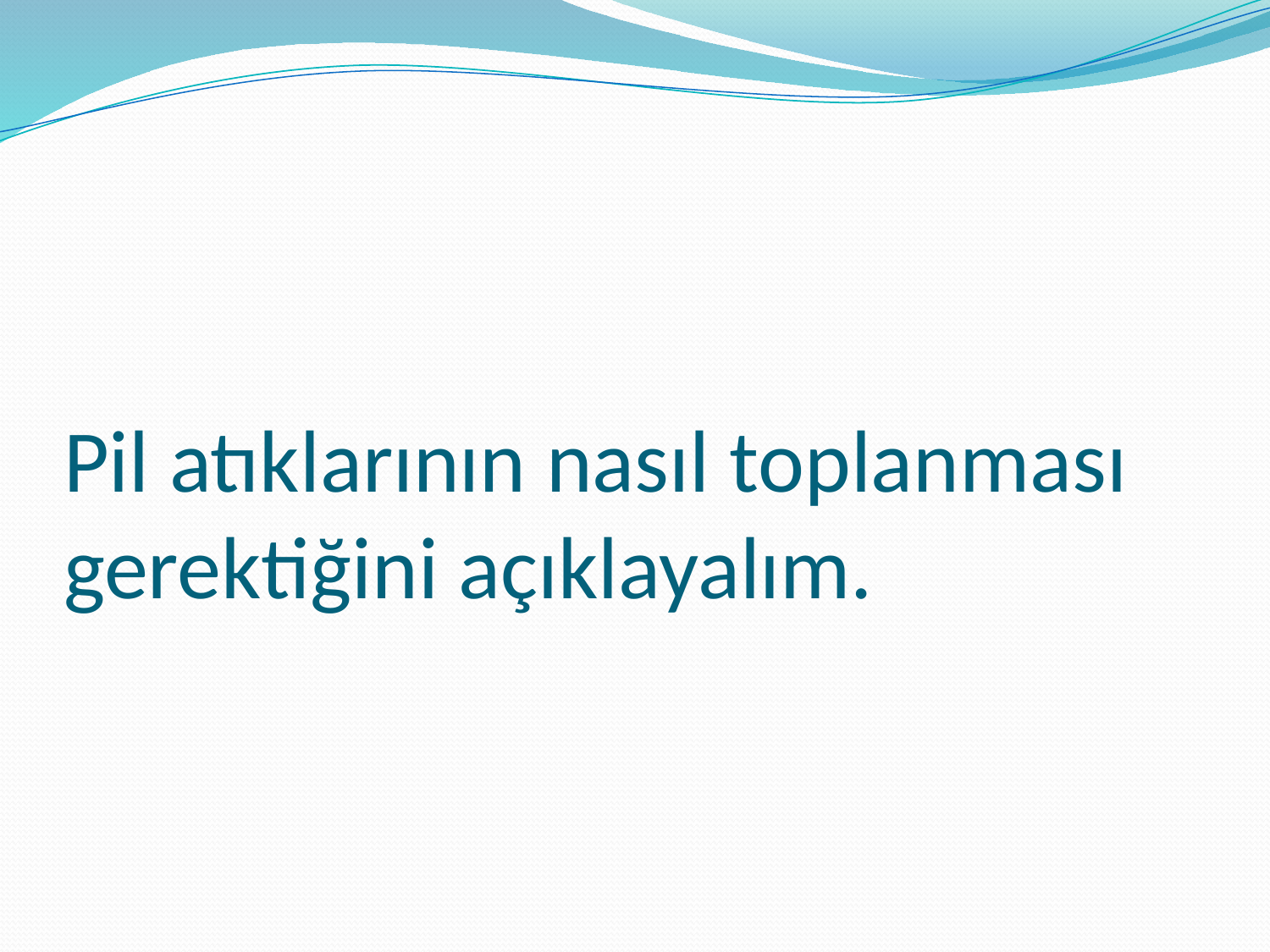

# Pil atıklarının nasıl toplanması gerektiğini açıklayalım.